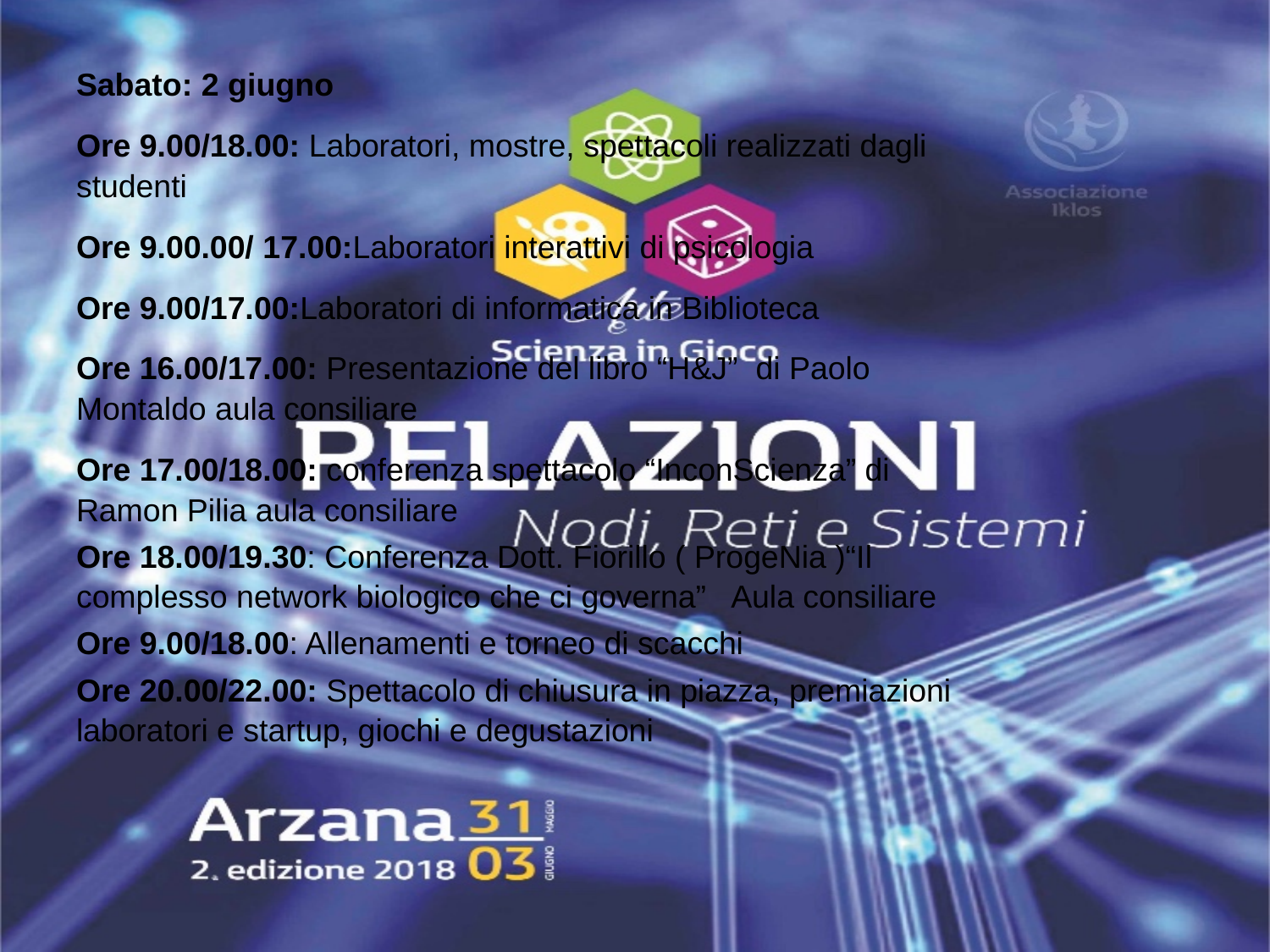

Sabato: 2 giugno
Ore 9.00/18.00: Laboratori, mostre, spettacoli realizzati dagli studenti
Ore 9.00.00/ 17.00:Laboratori interattivi di psicologia
Ore 9.00/17.00:Laboratori di informatica in Biblioteca
Ore 16.00/17.00: Presentazione del libro “H&J”  di Paolo Montaldo aula consiliare
Ore 17.00/18.00: conferenza spettacolo “InconScienza” di Ramon Pilia aula consiliare
Ore 18.00/19.30: Conferenza Dott. Fiorillo ( ProgeNia )“Il complesso network biologico che ci governa”   Aula consiliare
Ore 9.00/18.00: Allenamenti e torneo di scacchi
Ore 20.00/22.00: Spettacolo di chiusura in piazza, premiazioni laboratori e startup, giochi e degustazioni